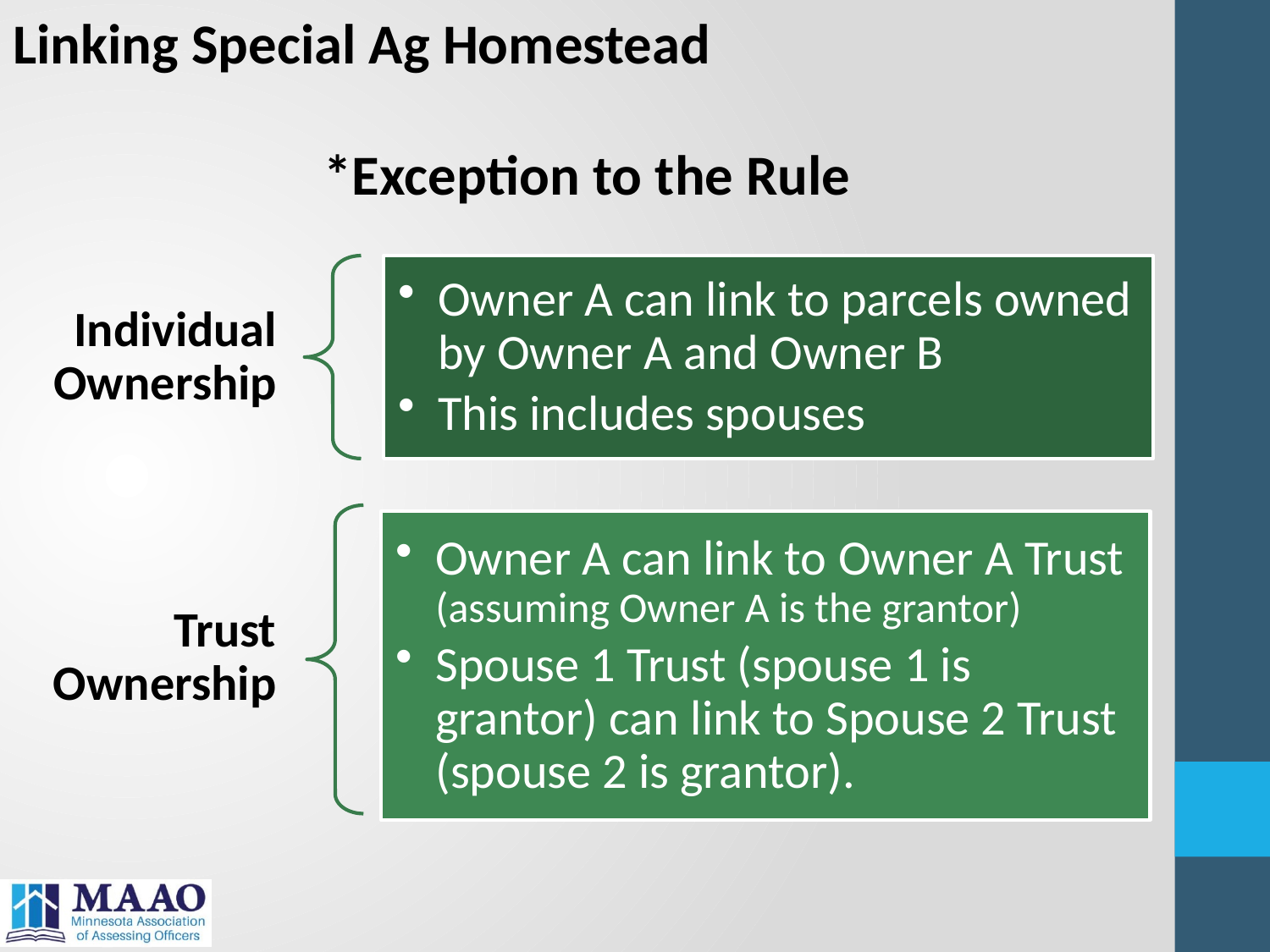

Linking Special Ag Homestead
Individual Ownership
Owner A can link to parcels owned by Owner A and Owner B
This includes spouses
Trust Ownership
Owner A can link to Owner A Trust (assuming Owner A is the grantor)
Spouse 1 Trust (spouse 1 is grantor) can link to Spouse 2 Trust (spouse 2 is grantor).
*Exception to the Rule